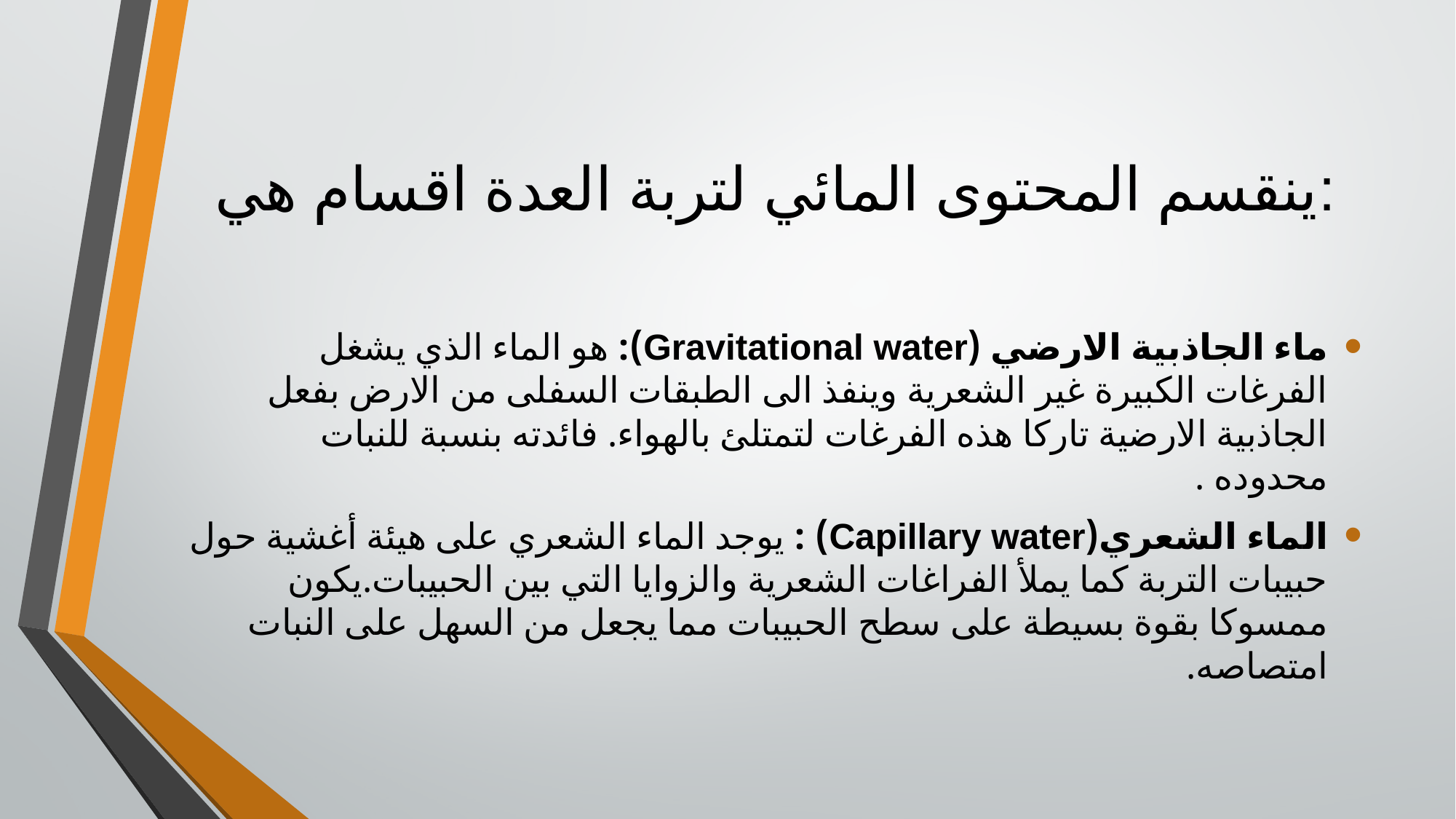

# ينقسم المحتوى المائي لتربة العدة اقسام هي:
ماء الجاذبية الارضي (Gravitational water): هو الماء الذي يشغل الفرغات الكبيرة غير الشعرية وينفذ الى الطبقات السفلى من الارض بفعل  الجاذبية الارضية تاركا هذه الفرغات لتمتلئ بالهواء. فائدته بنسبة للنبات محدوده .
الماء الشعري(Capillary water) : يوجد الماء الشعري على هيئة أغشية حول حبيبات التربة كما يملأ الفراغات الشعرية والزوايا التي بين الحبيبات.يكون ممسوكا بقوة بسيطة على سطح الحبيبات مما يجعل من السهل على النبات امتصاصه.